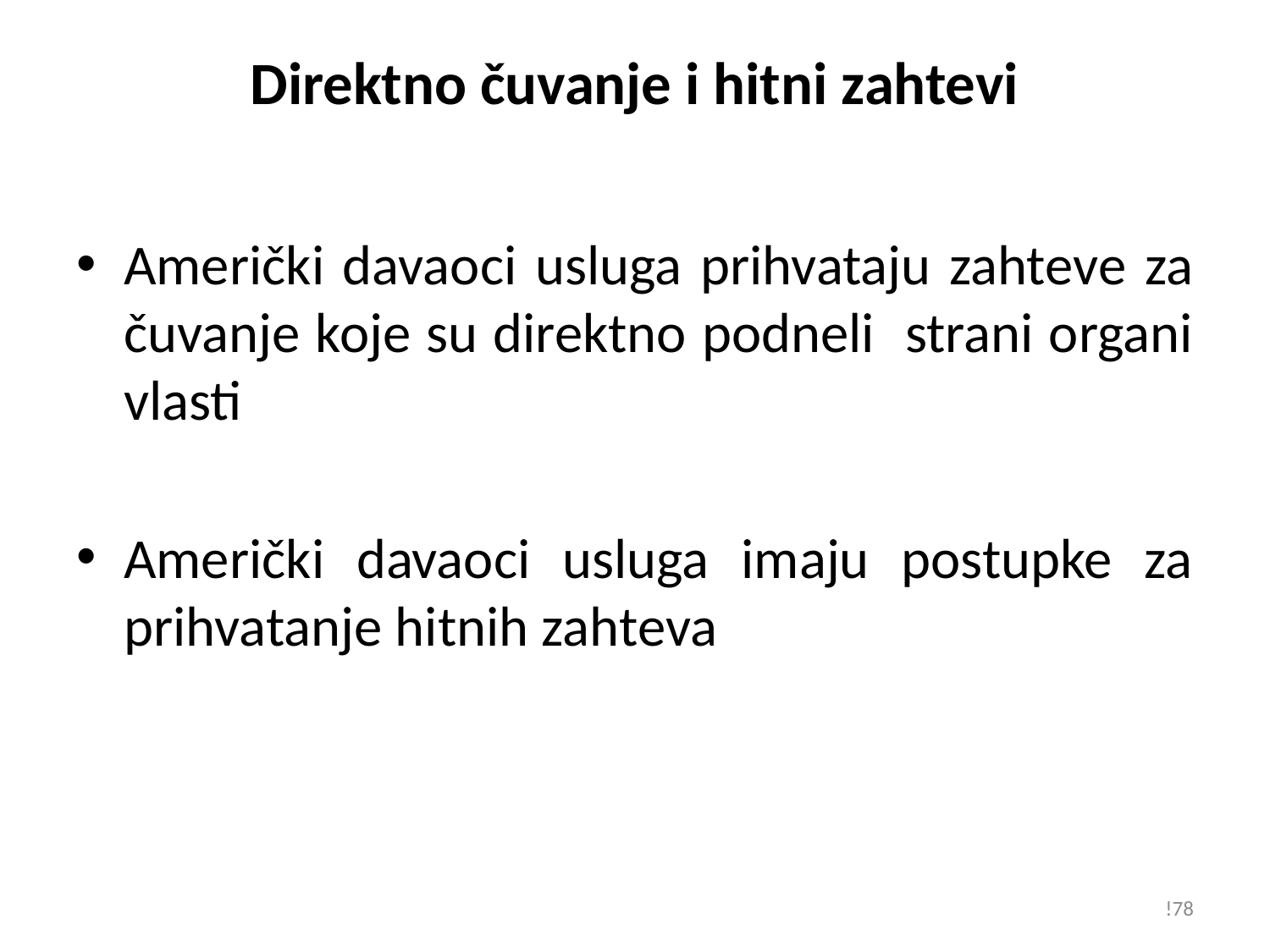

# Direktno čuvanje i hitni zahtevi
Američki davaoci usluga prihvataju zahteve za čuvanje koje su direktno podneli  strani organi vlasti

Američki davaoci usluga imaju postupke za prihvatanje hitnih zahteva
!78